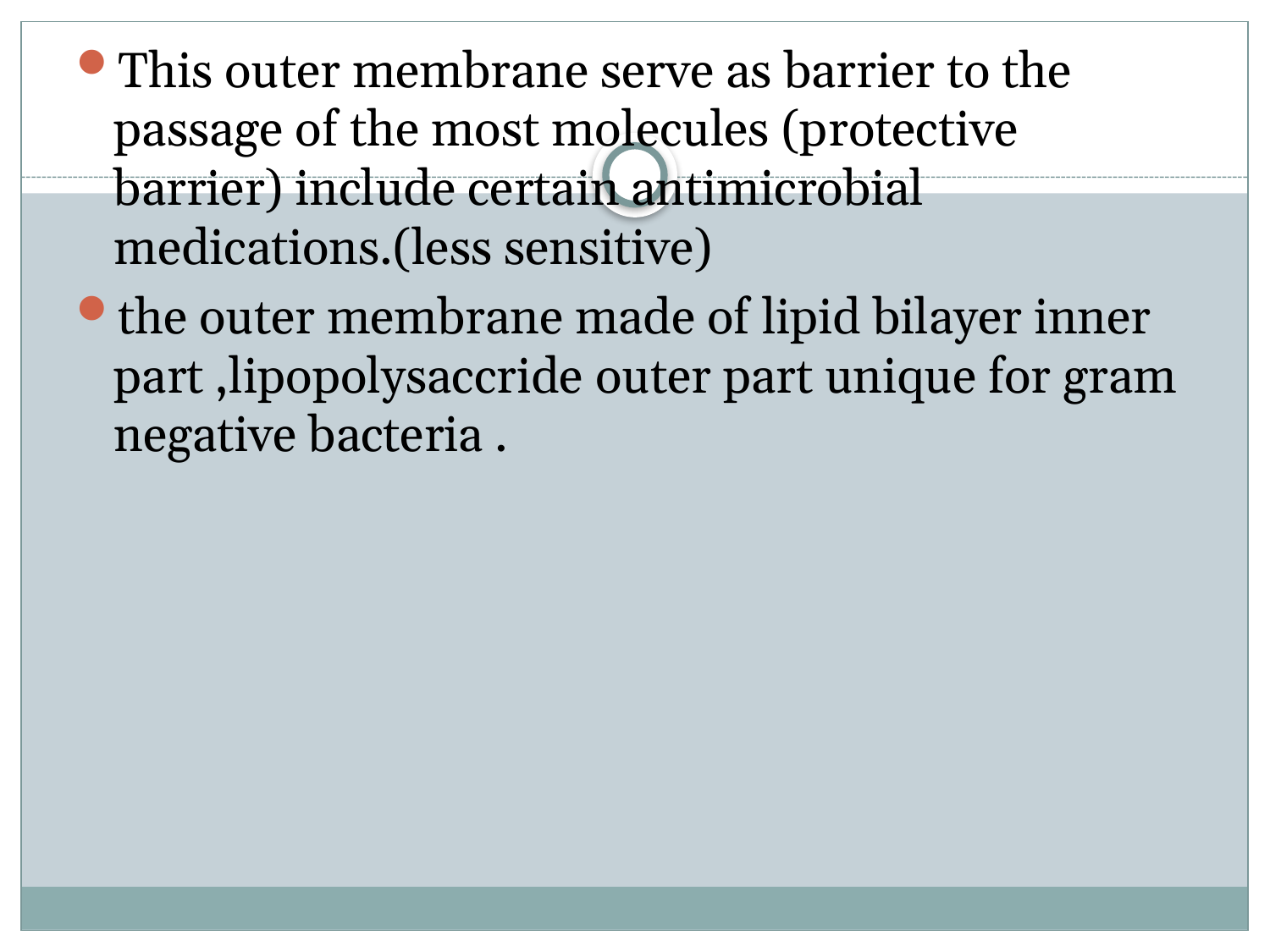

This outer membrane serve as barrier to the passage of the most molecules (protective barrier) include certain antimicrobial medications.(less sensitive)
the outer membrane made of lipid bilayer inner part ,lipopolysaccride outer part unique for gram negative bacteria .

#